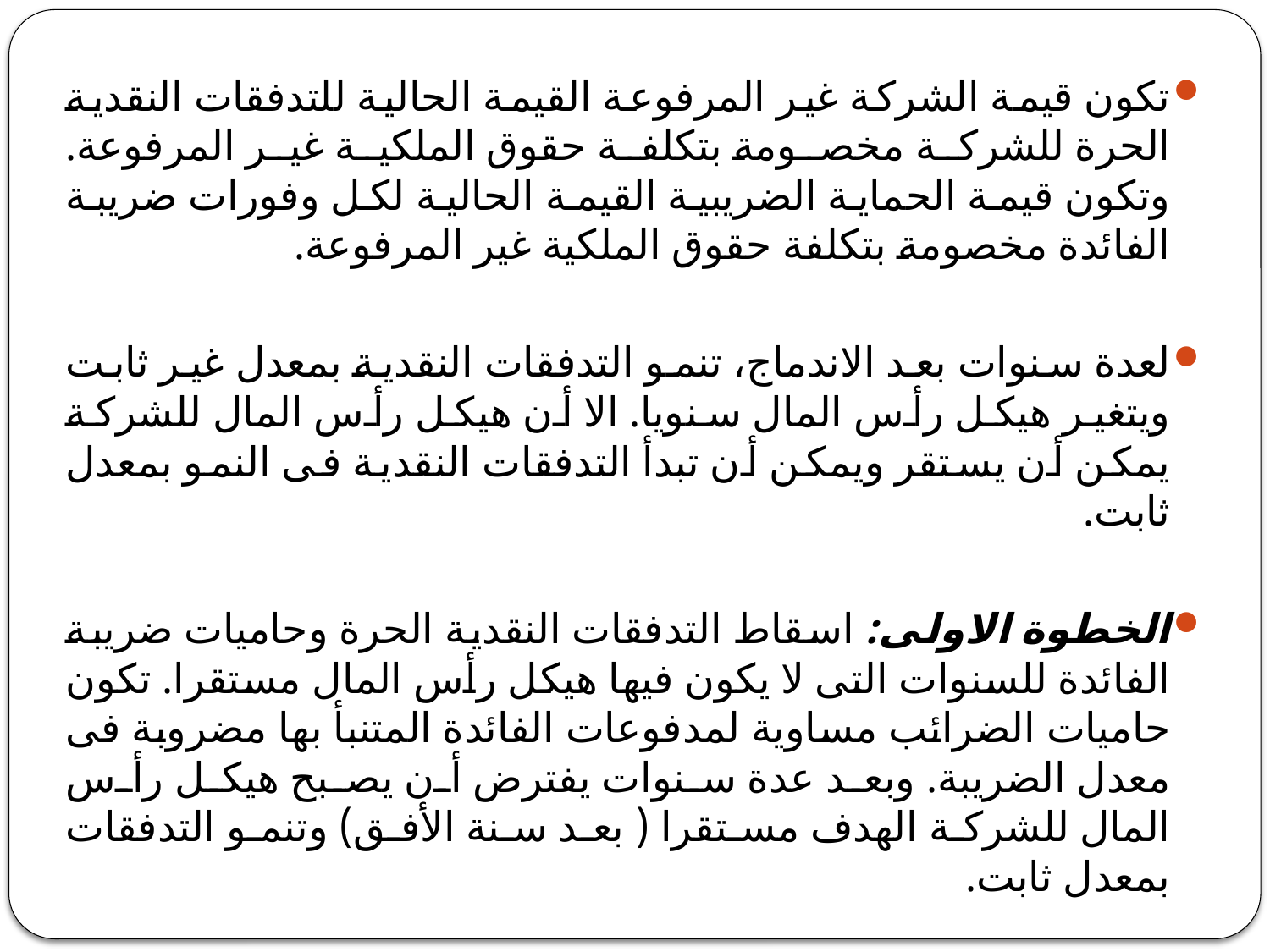

#
تكون قيمة الشركة غير المرفوعة القيمة الحالية للتدفقات النقدية الحرة للشركة مخصومة بتكلفة حقوق الملكية غير المرفوعة. وتكون قيمة الحماية الضريبية القيمة الحالية لكل وفورات ضريبة الفائدة مخصومة بتكلفة حقوق الملكية غير المرفوعة.

لعدة سنوات بعد الاندماج، تنمو التدفقات النقدية بمعدل غير ثابت ويتغير هيكل رأس المال سنويا. الا أن هيكل رأس المال للشركة يمكن أن يستقر ويمكن أن تبدأ التدفقات النقدية فى النمو بمعدل ثابت.

الخطوة الاولى: اسقاط التدفقات النقدية الحرة وحاميات ضريبة الفائدة للسنوات التى لا يكون فيها هيكل رأس المال مستقرا. تكون حاميات الضرائب مساوية لمدفوعات الفائدة المتنبأ بها مضروبة فى معدل الضريبة. وبعد عدة سنوات يفترض أن يصبح هيكل رأس المال للشركة الهدف مستقرا ( بعد سنة الأفق) وتنمو التدفقات بمعدل ثابت.